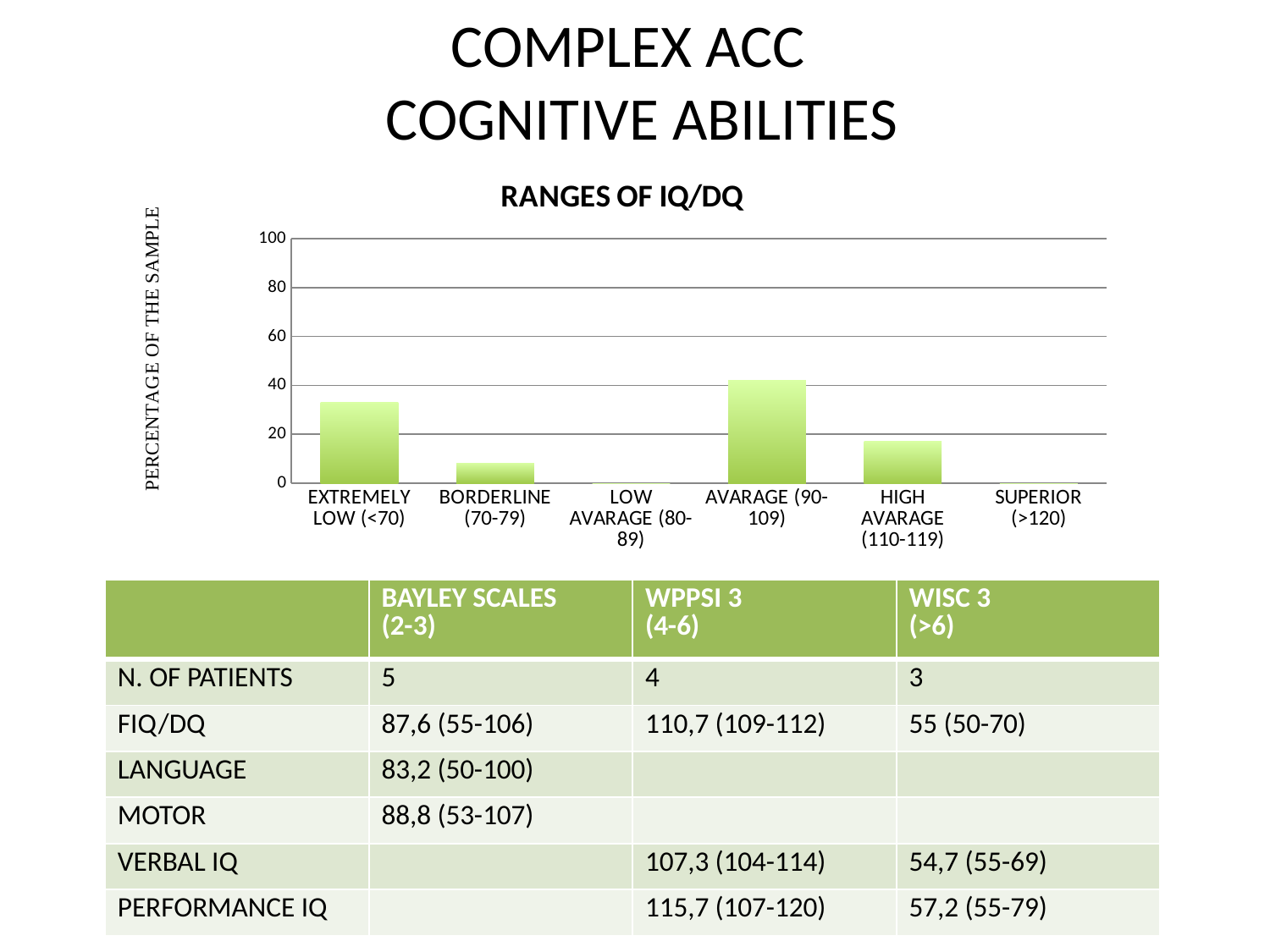

# COMPLEX ACC COGNITIVE ABILITIES

### Chart:

| Category | RANGES OF IQ/DQ |
|---|---|
| EXTREMELY LOW (<70) | 33.0 |
| BORDERLINE (70-79) | 8.0 |
| LOW AVARAGE (80-89) | 0.0 |
| AVARAGE (90-109) | 42.0 |
| HIGH AVARAGE (110-119) | 17.0 |
| SUPERIOR (>120) | 0.0 |
|  | BAYLEY SCALES (2-3) | WPPSI 3 (4-6) | WISC 3 (>6) |
| --- | --- | --- | --- |
| N. OF PATIENTS | 5 | 4 | 3 |
| FIQ/DQ | 87,6 (55-106) | 110,7 (109-112) | 55 (50-70) |
| LANGUAGE | 83,2 (50-100) |  |  |
| MOTOR | 88,8 (53-107) |  |  |
| VERBAL IQ |  | 107,3 (104-114) | 54,7 (55-69) |
| PERFORMANCE IQ |  | 115,7 (107-120) | 57,2 (55-79) |